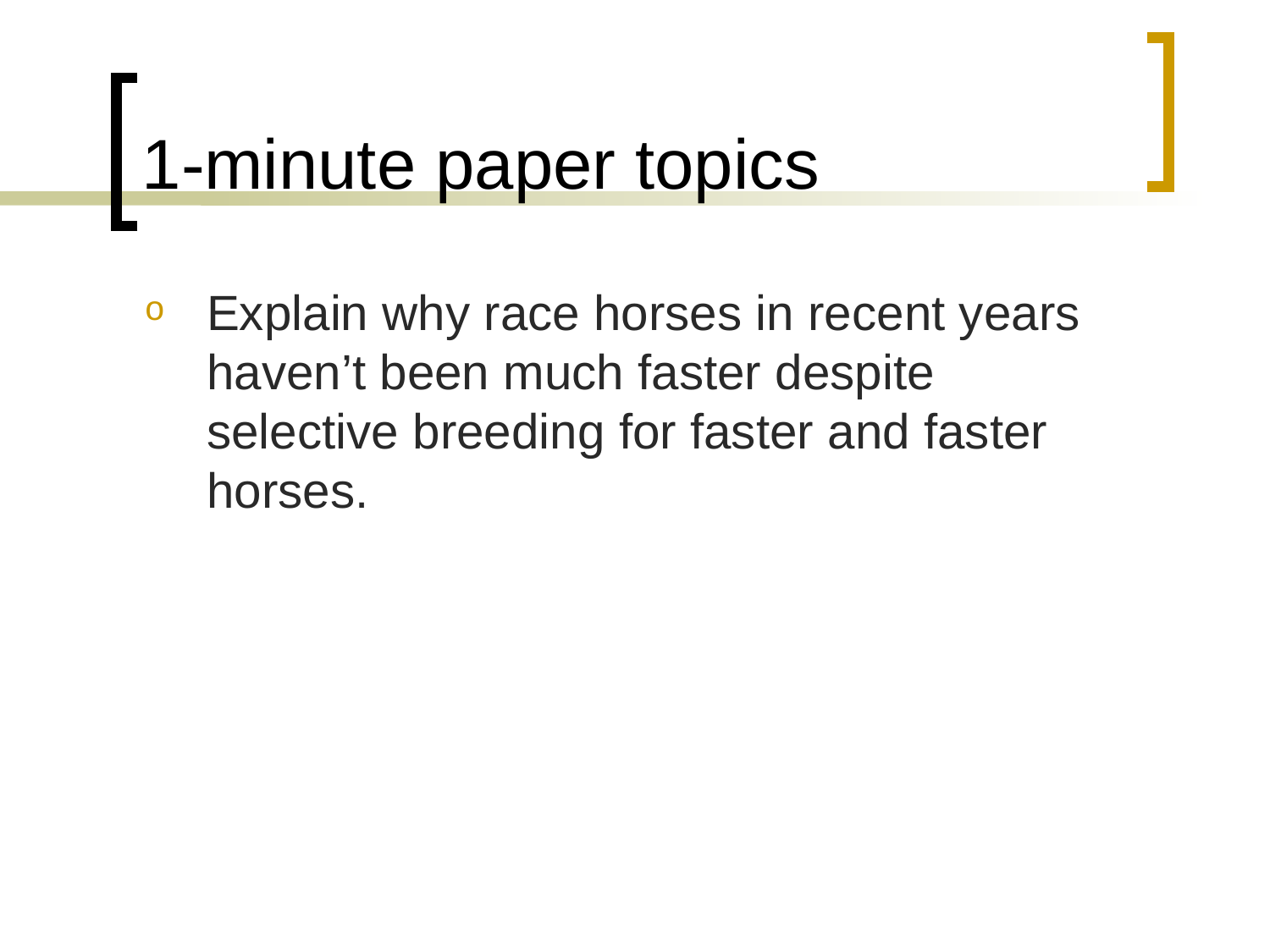

# 1-minute paper topics
Explain why race horses in recent years haven’t been much faster despite selective breeding for faster and faster horses.